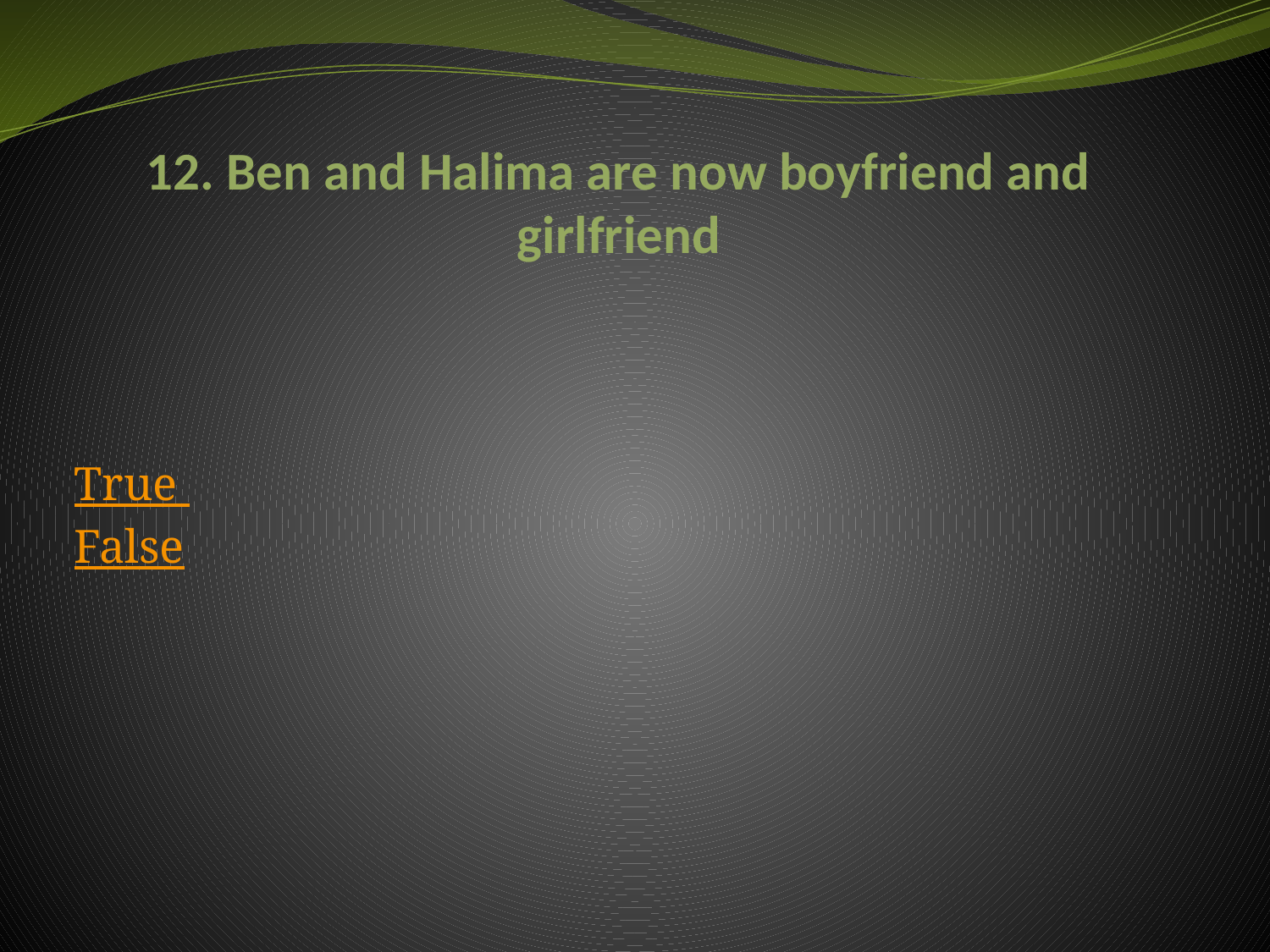

# 12. Ben and Halima are now boyfriend and girlfriend
True                                                                            False